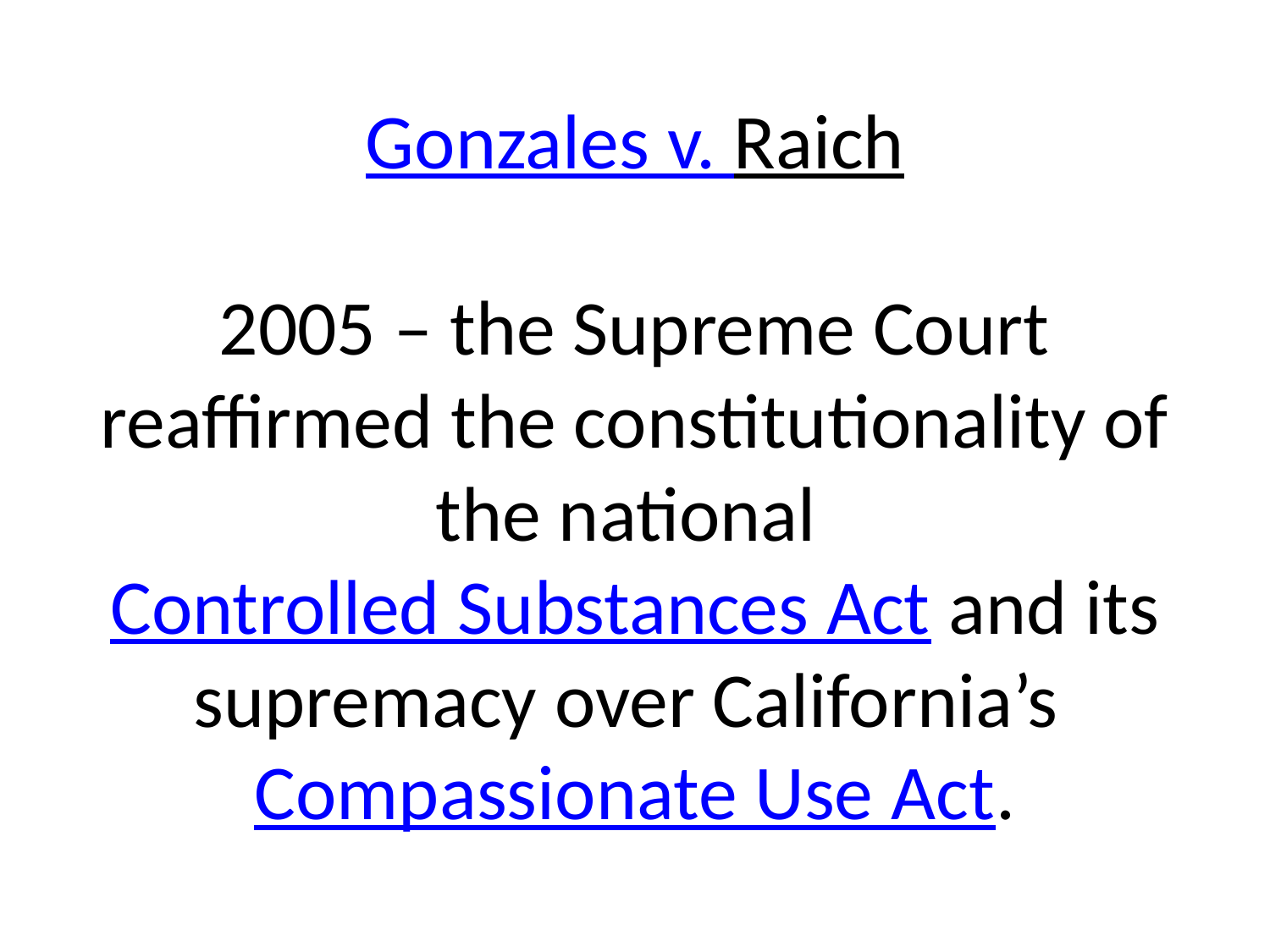

# Gonzales v. Raich 2005 – the Supreme Court reaffirmed the constitutionality of the national Controlled Substances Act and its supremacy over California’s Compassionate Use Act.